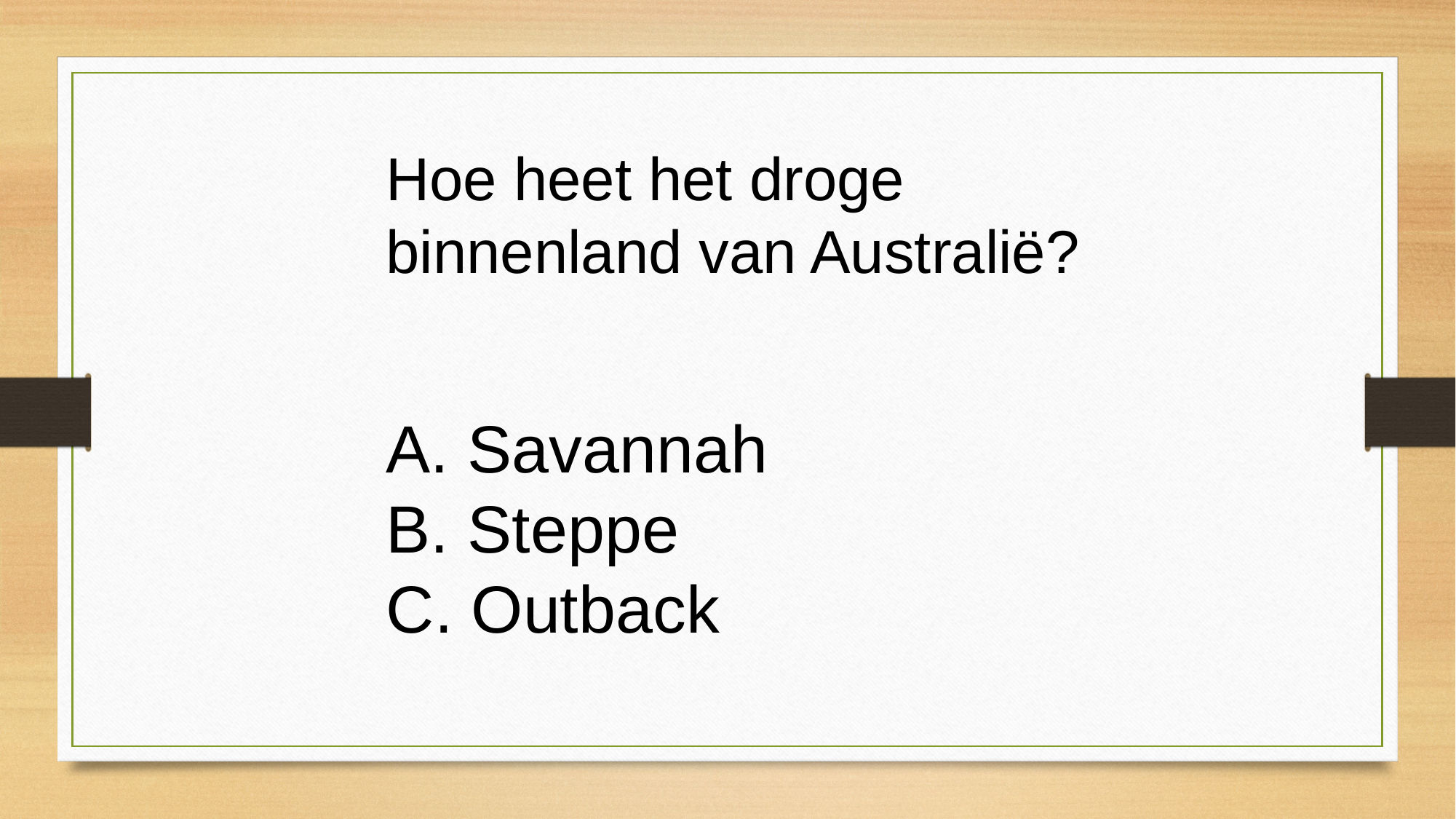

Hoe heet het droge binnenland van Australië?
A. Savannah
B. Steppe
C. Outback